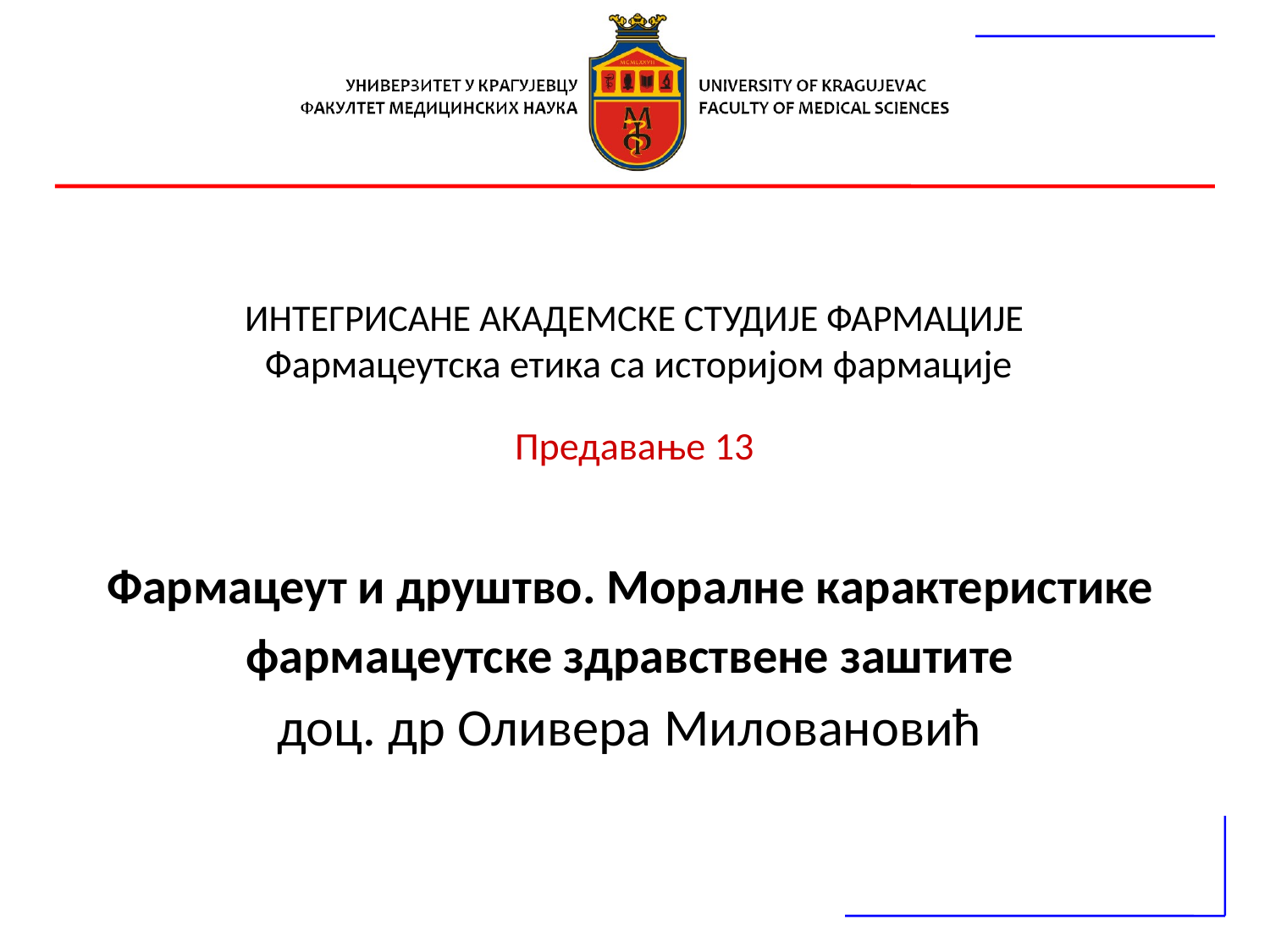

# ИНТЕГРИСАНЕ АКАДЕМСКЕ СТУДИЈЕ ФАРМАЦИЈЕ Фармацеутска етика са историјом фармације Предавање 13

Фармацеут и друштво. Моралне карактеристике
фармацеутске здравствене заштите
доц. др Оливера Миловановић